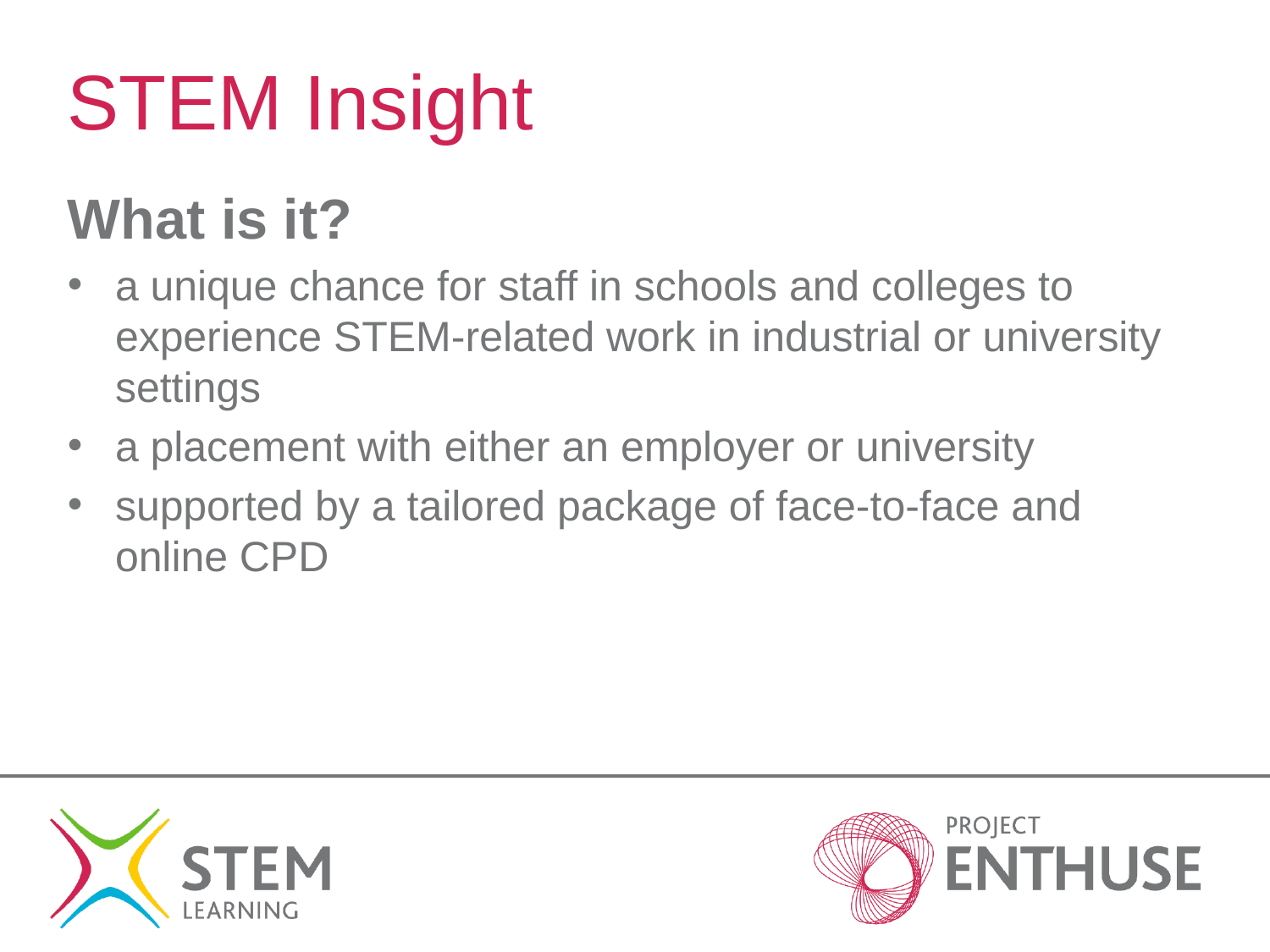

# STEM Insight
What is it?
a unique chance for staff in schools and colleges to experience STEM-related work in industrial or university settings
a placement with either an employer or university
supported by a tailored package of face-to-face and online CPD